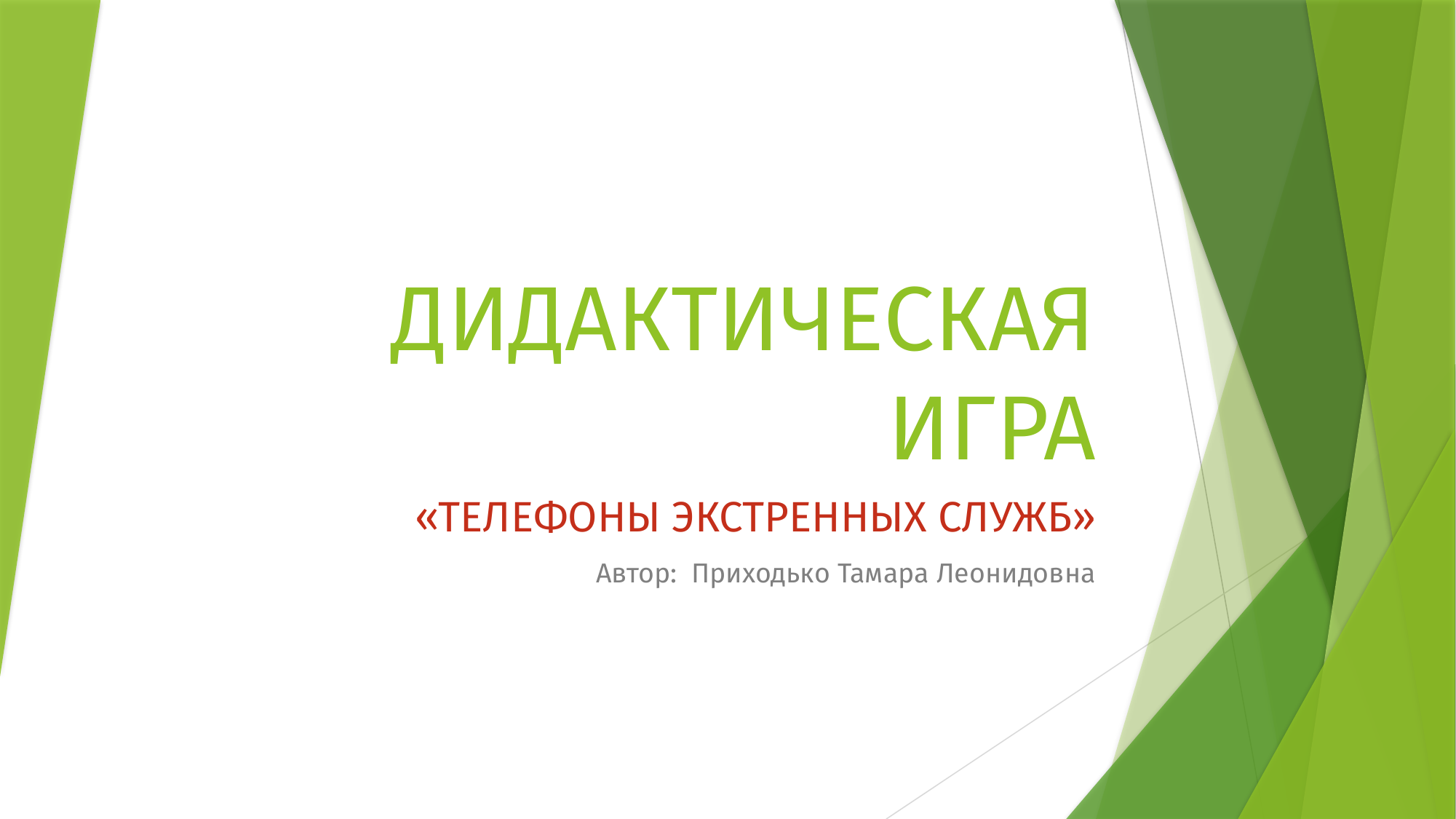

# ДИДАКТИЧЕСКАЯ ИГРА
«ТЕЛЕФОНЫ ЭКСТРЕННЫХ СЛУЖБ»
Автор:  Приходько Тамара Леонидовна